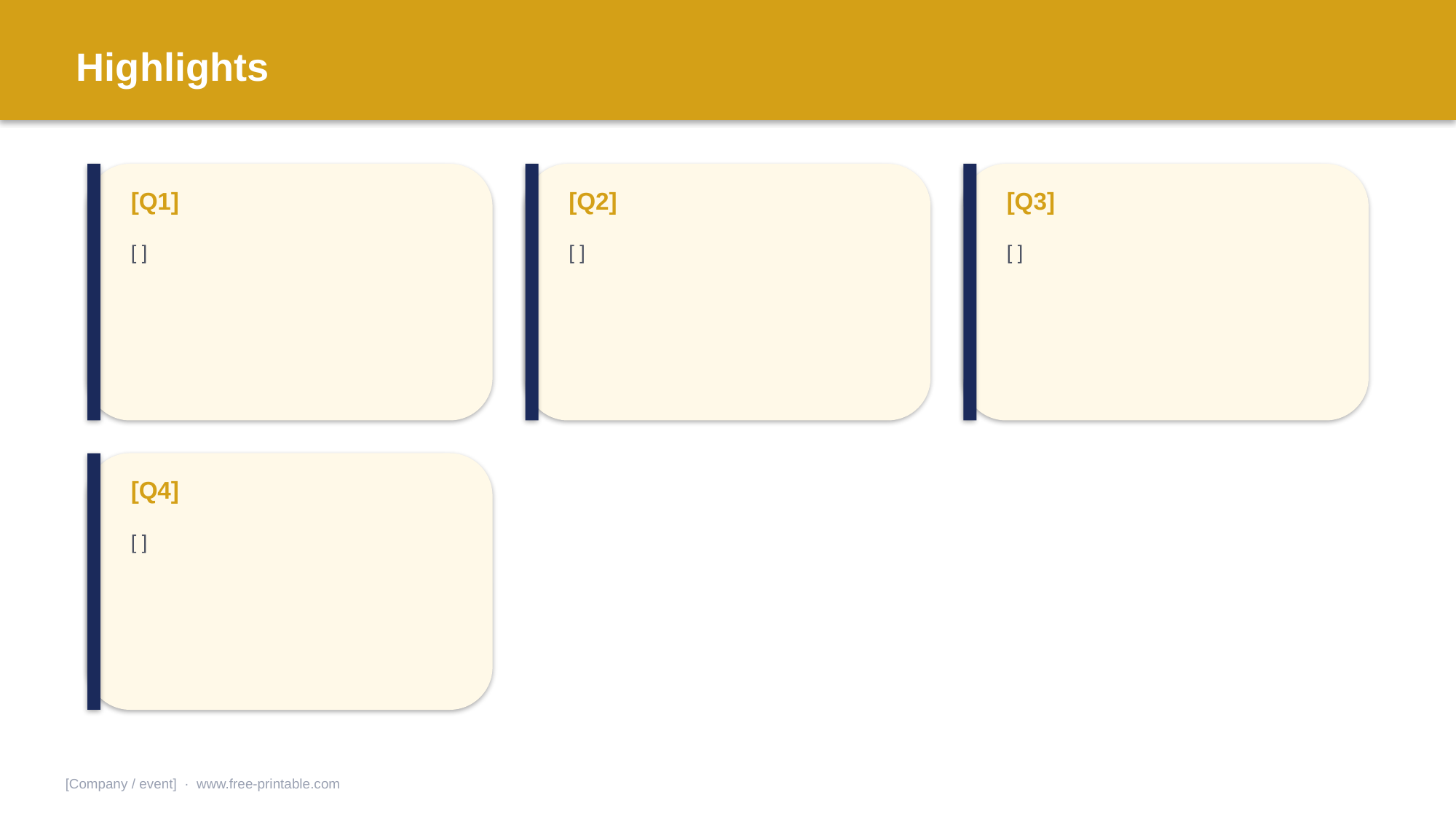

Highlights

[Q1]
[Q2]
[Q3]
[ ]
[ ]
[ ]

[Q4]
[ ]
[Company / event]  ·  www.free-printable.com